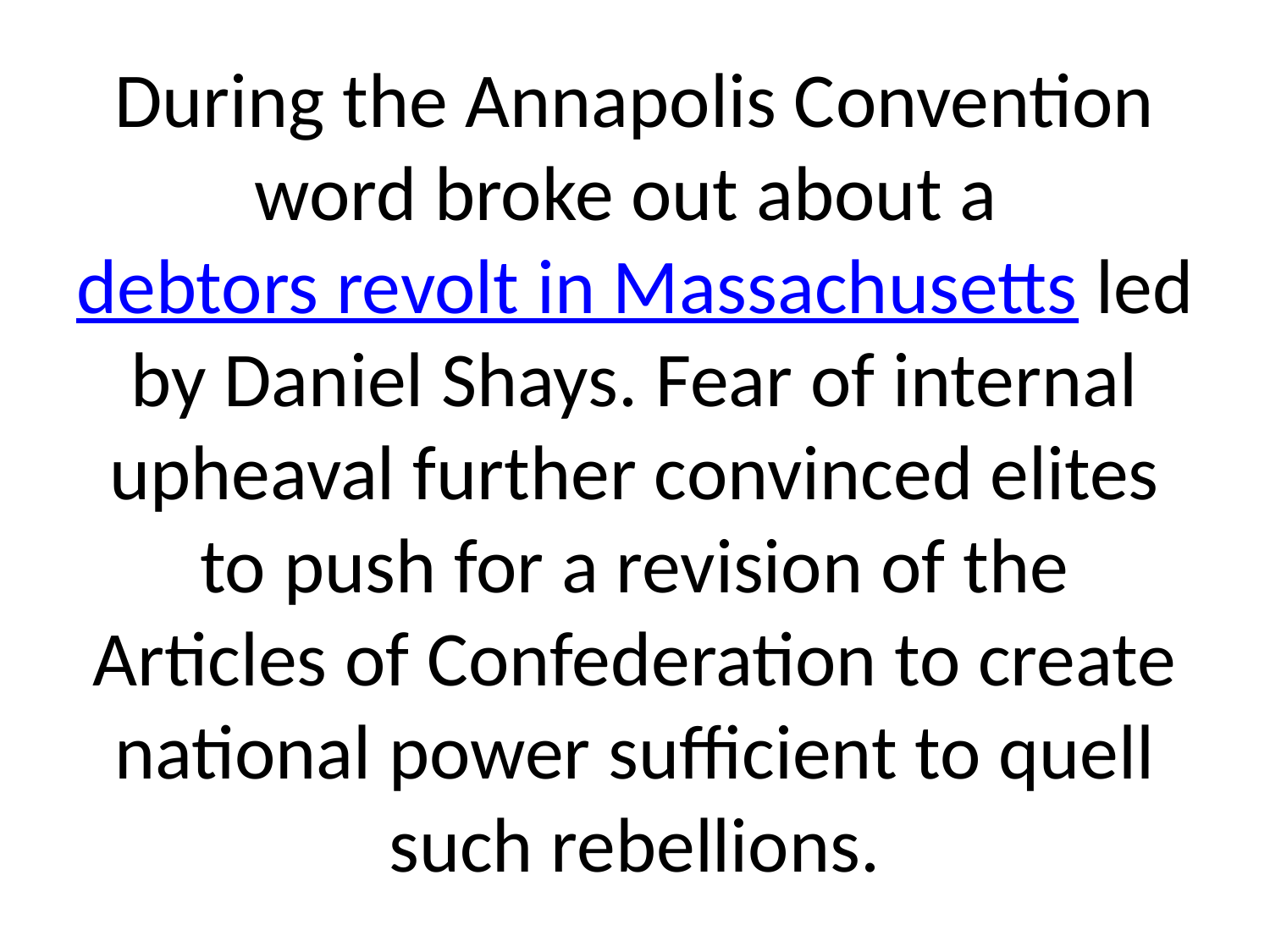

# During the Annapolis Convention word broke out about a debtors revolt in Massachusetts led by Daniel Shays. Fear of internal upheaval further convinced elites to push for a revision of the Articles of Confederation to create national power sufficient to quell such rebellions.